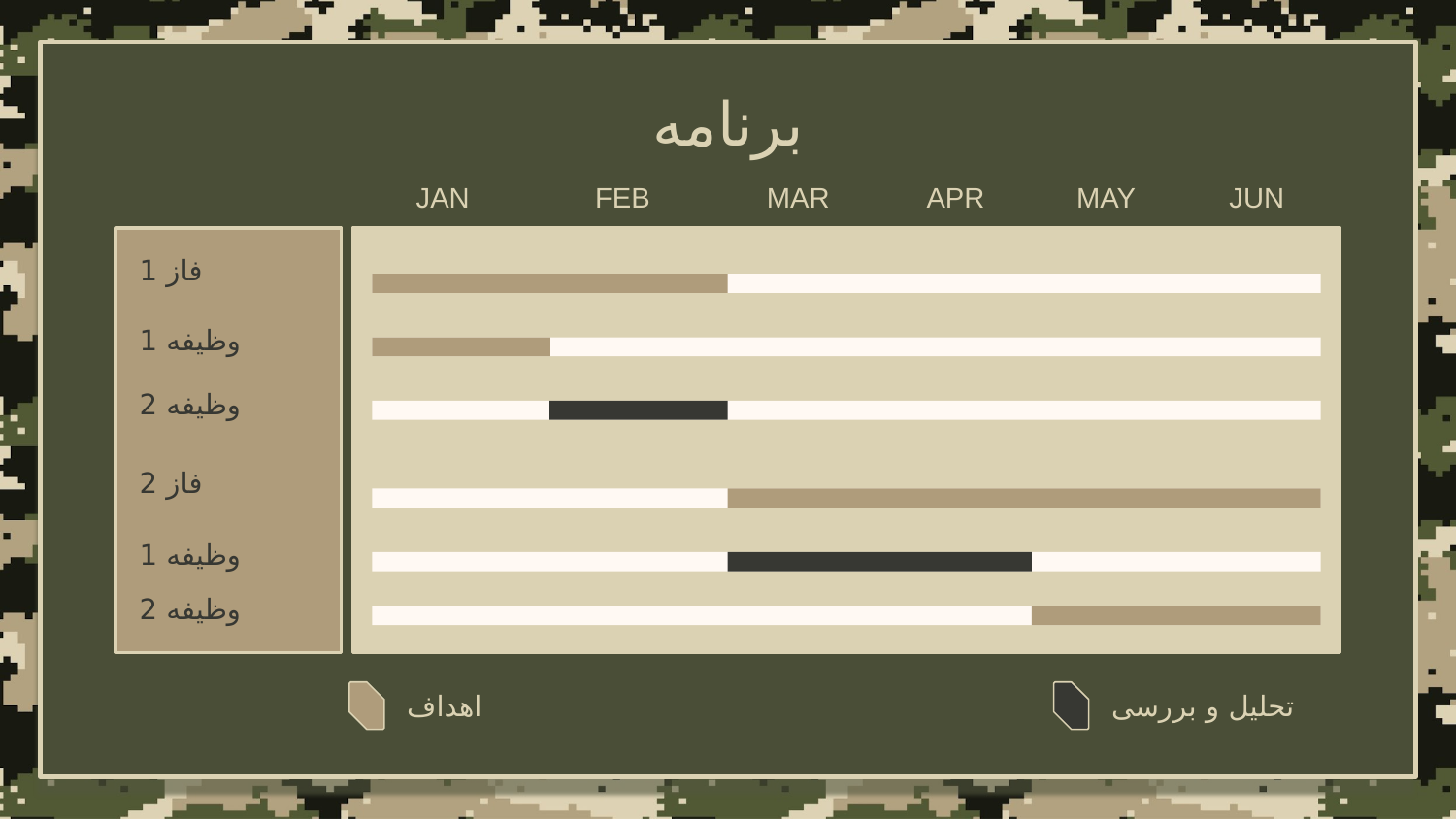

# برنامه
FEB
MAR
APR
MAY
JUN
JAN

فاز 1

وظیفه 1

وظیفه 2

فاز 2

وظیفه 1

وظیفه 2

اهداف

تحلیل و بررسی